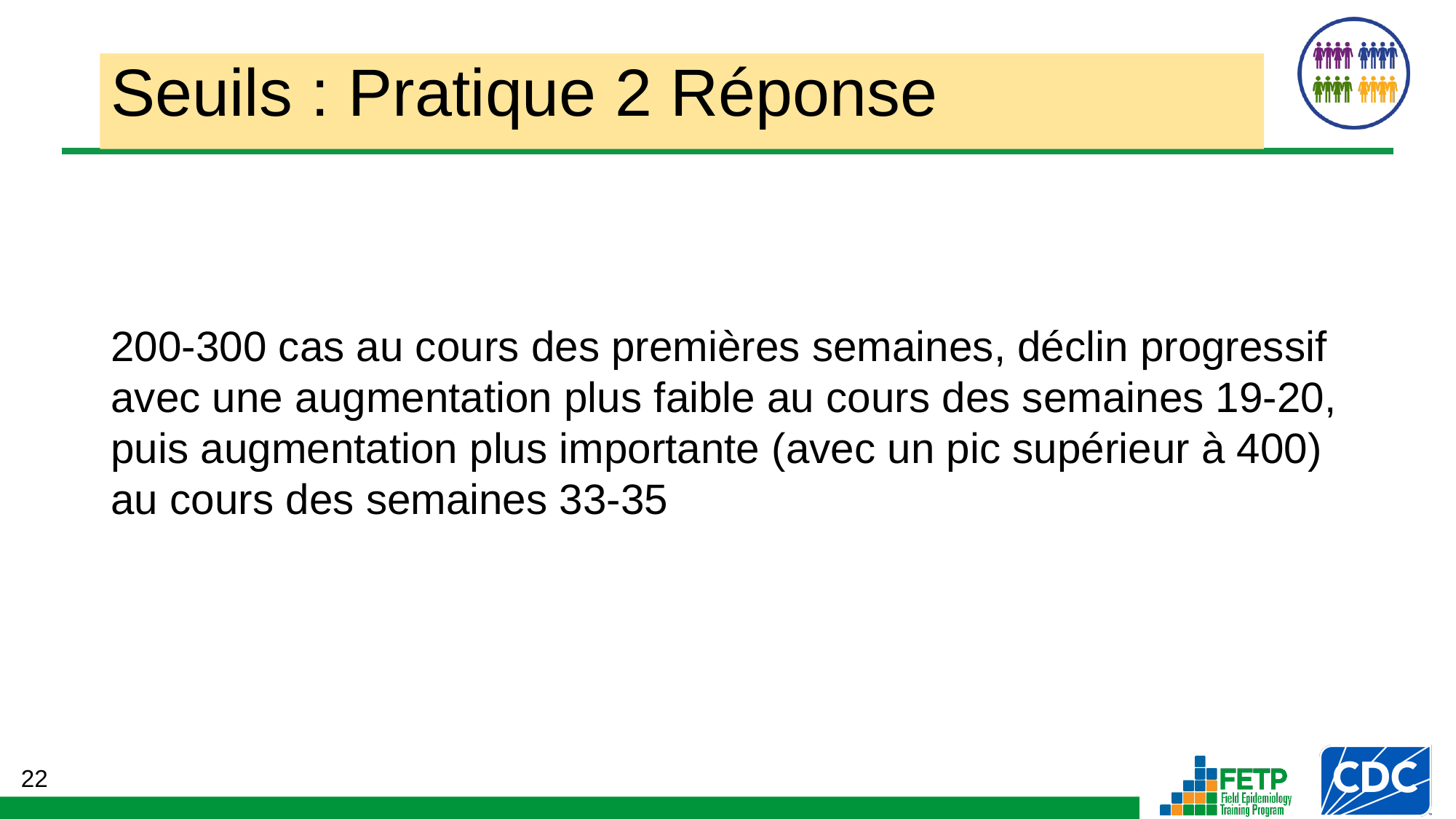

# Seuils : Pratique 2 Réponse
200-300 cas au cours des premières semaines, déclin progressif avec une augmentation plus faible au cours des semaines 19-20, puis augmentation plus importante (avec un pic supérieur à 400) au cours des semaines 33-35